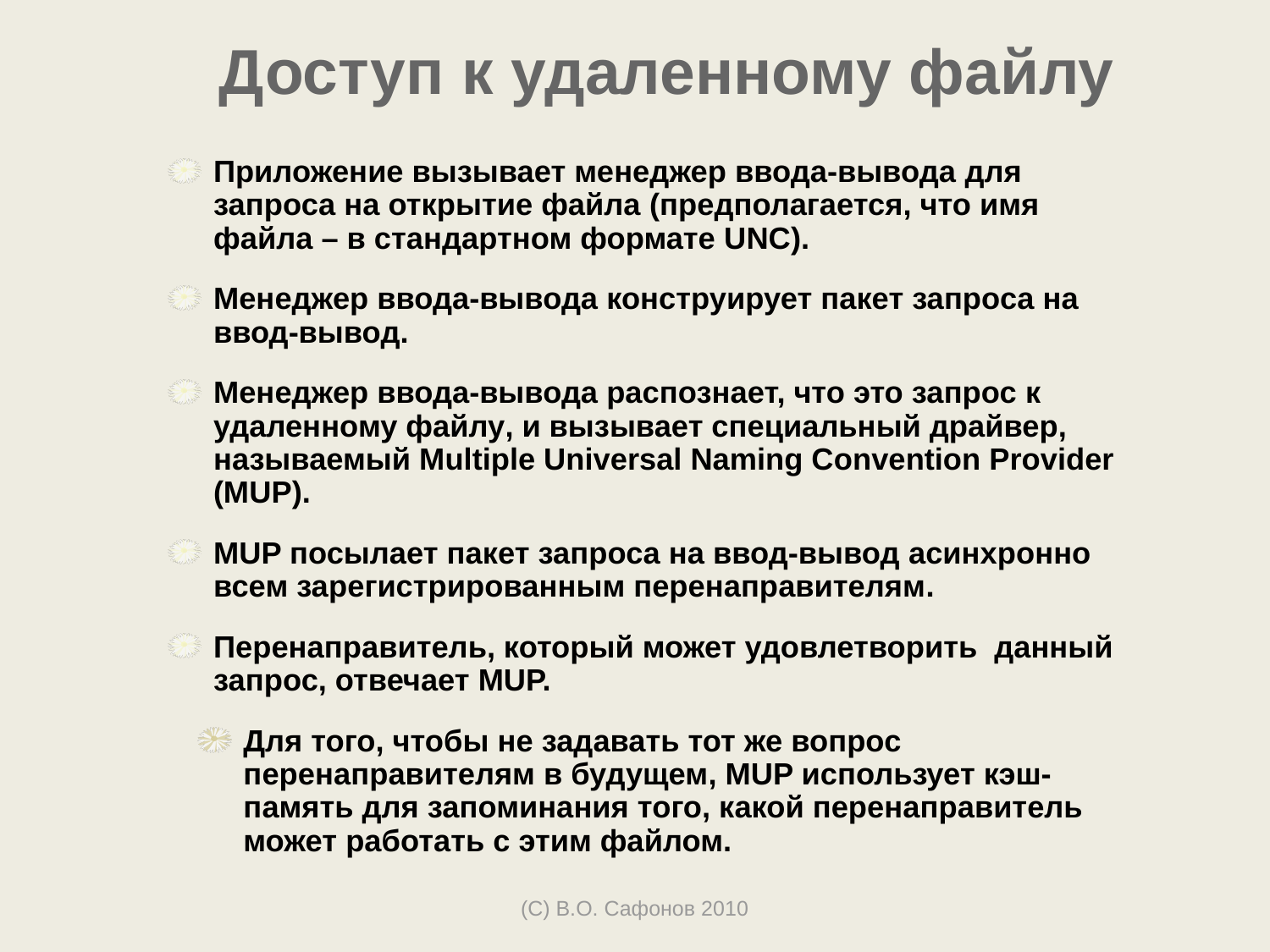

# Доступ к удаленному файлу
Приложение вызывает менеджер ввода-вывода для запроса на открытие файла (предполагается, что имя файла – в стандартном формате UNC).
Менеджер ввода-вывода конструирует пакет запроса на ввод-вывод.
Менеджер ввода-вывода распознает, что это запрос к удаленному файлу, и вызывает специальный драйвер, называемый Multiple Universal Naming Convention Provider (MUP).
MUP посылает пакет запроса на ввод-вывод асинхронно всем зарегистрированным перенаправителям.
Перенаправитель, который может удовлетворить  данный запрос, отвечает MUP.
Для того, чтобы не задавать тот же вопрос перенаправителям в будущем, MUP использует кэш-память для запоминания того, какой перенаправитель может работать с этим файлом.
(С) В.О. Сафонов 2010